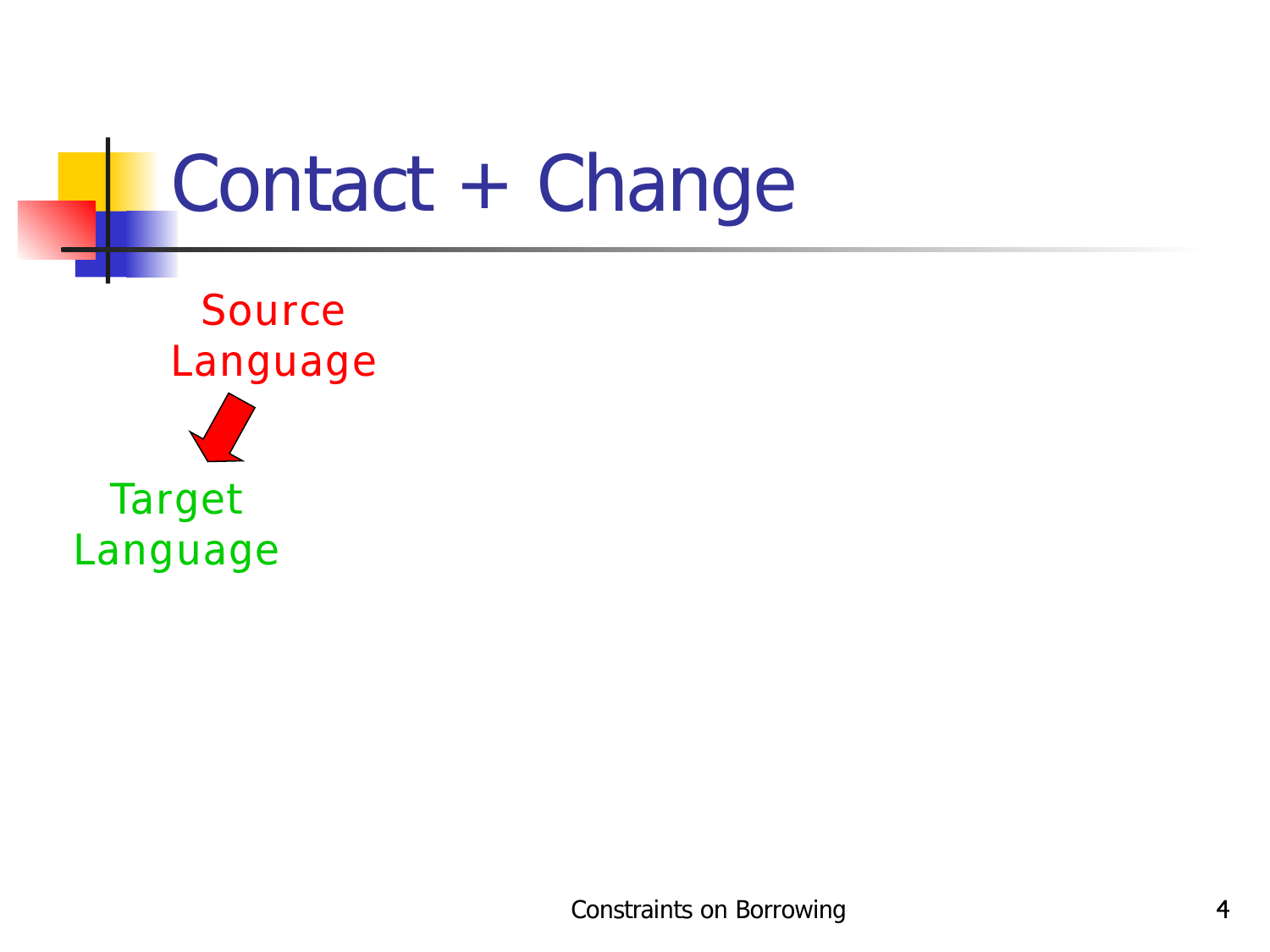

# Contact + Change
Source
Language

Target
Language
Constraints on Borrowing
4